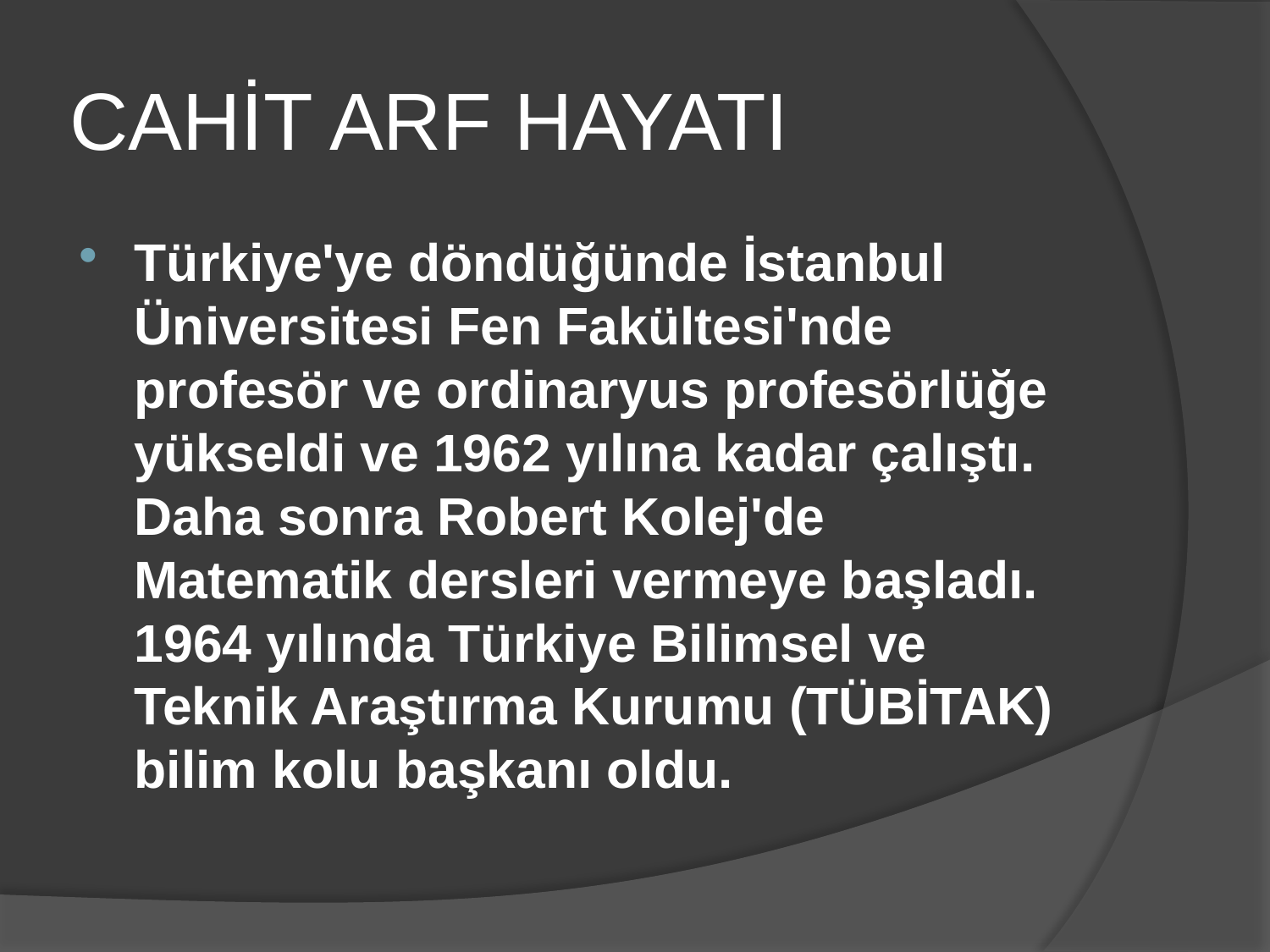

# CAHİT ARF HAYATI
Türkiye'ye döndüğünde İstanbul Üniversitesi Fen Fakültesi'nde profesör ve ordinaryus profesörlüğe yükseldi ve 1962 yılına kadar çalıştı. Daha sonra Robert Kolej'de Matematik dersleri vermeye başladı. 1964 yılında Türkiye Bilimsel ve Teknik Araştırma Kurumu (TÜBİTAK) bilim kolu başkanı oldu.